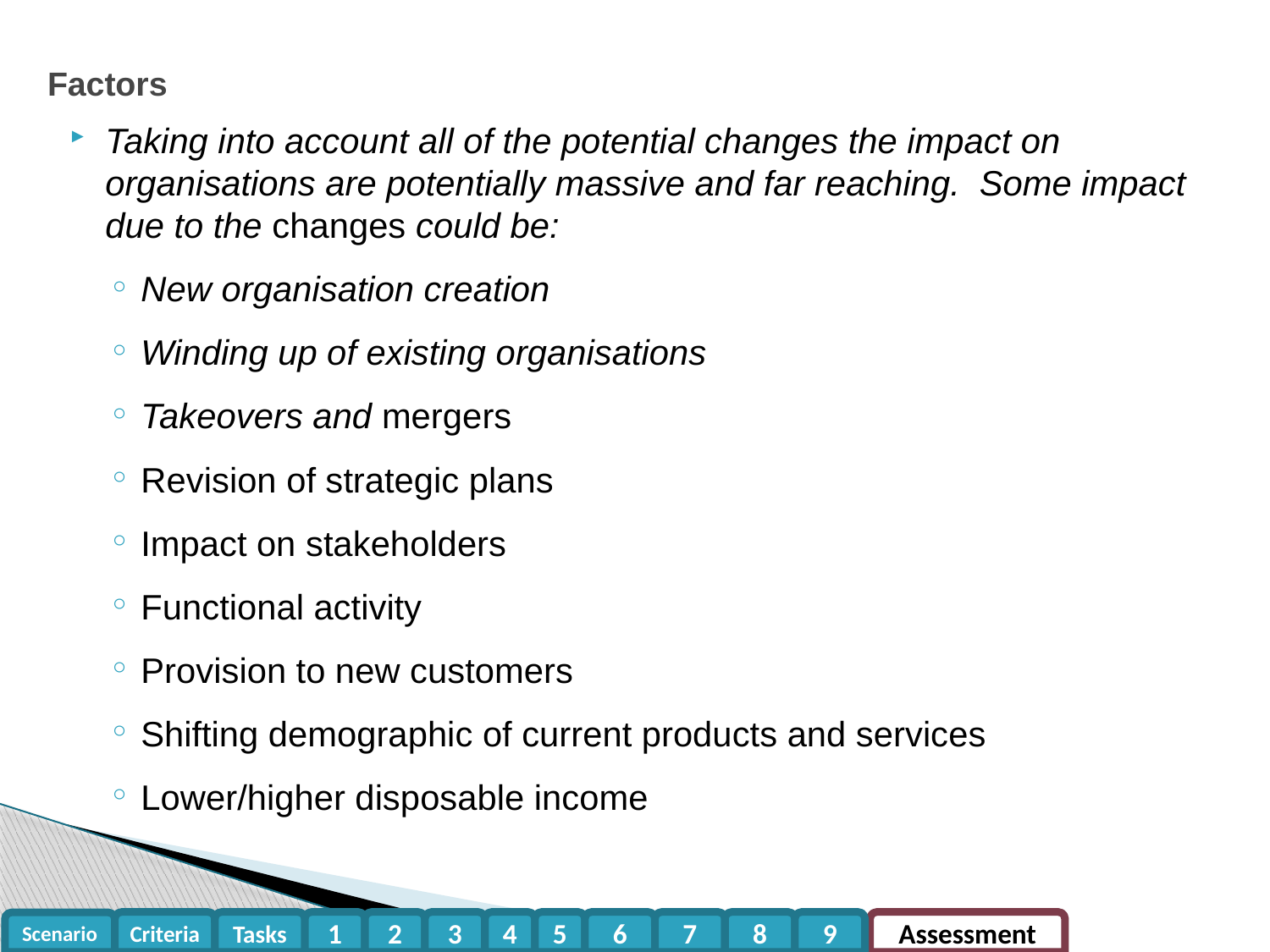

Factors
Taking into account all of the potential changes the impact on organisations are potentially massive and far reaching.  Some impact due to the changes could be:
New organisation creation
Winding up of existing organisations
Takeovers and mergers
Revision of strategic plans
Impact on stakeholders
Functional activity
Provision to new customers
Shifting demographic of current products and services
Lower/higher disposable income